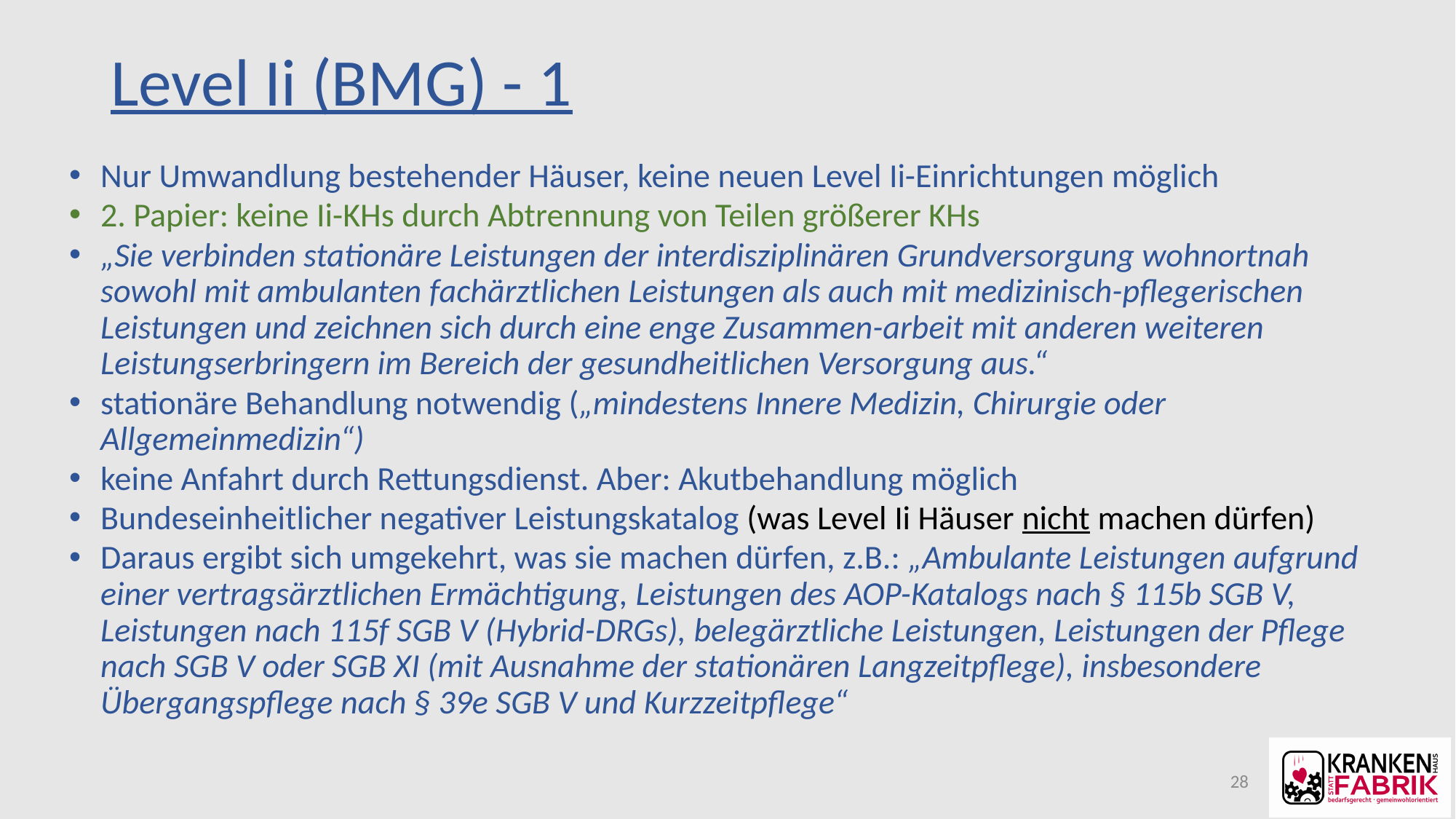

# Level Ii (BMG) - 1
Nur Umwandlung bestehender Häuser, keine neuen Level Ii-Einrichtungen möglich
2. Papier: keine Ii-KHs durch Abtrennung von Teilen größerer KHs
„Sie verbinden stationäre Leistungen der interdisziplinären Grundversorgung wohnortnah sowohl mit ambulanten fachärztlichen Leistungen als auch mit medizinisch-pflegerischen Leistungen und zeichnen sich durch eine enge Zusammen-arbeit mit anderen weiteren Leistungserbringern im Bereich der gesundheitlichen Versorgung aus.“
stationäre Behandlung notwendig („mindestens Innere Medizin, Chirurgie oder Allgemeinmedizin“)
keine Anfahrt durch Rettungsdienst. Aber: Akutbehandlung möglich
Bundeseinheitlicher negativer Leistungskatalog (was Level Ii Häuser nicht machen dürfen)
Daraus ergibt sich umgekehrt, was sie machen dürfen, z.B.: „Ambulante Leistungen aufgrund einer vertragsärztlichen Ermächtigung, Leistungen des AOP-Katalogs nach § 115b SGB V, Leistungen nach 115f SGB V (Hybrid-DRGs), belegärztliche Leistungen, Leistungen der Pflege nach SGB V oder SGB XI (mit Ausnahme der stationären Langzeitpflege), insbesondere Übergangspflege nach § 39e SGB V und Kurzzeitpflege“

28